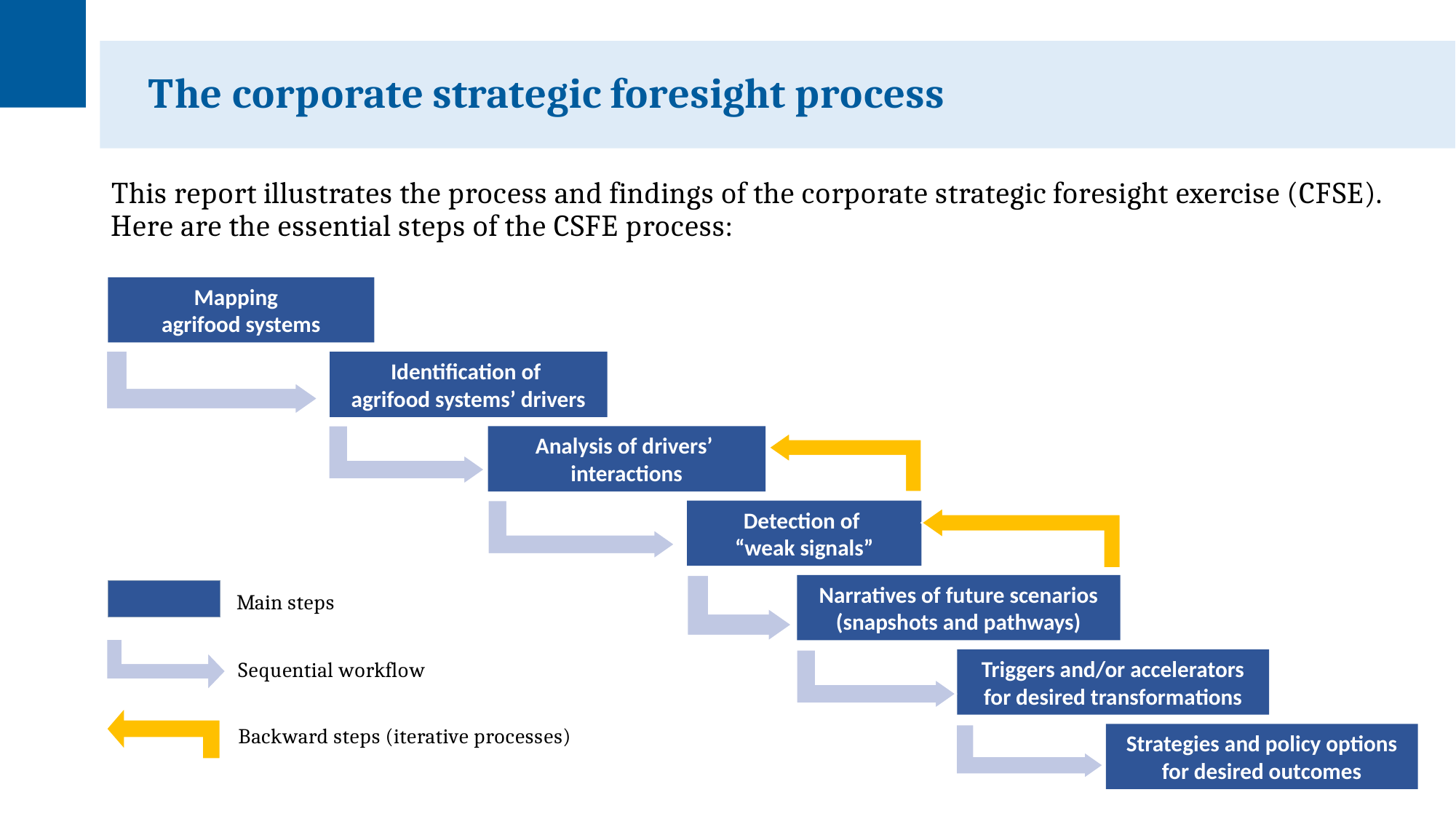

# The corporate strategic foresight process
This report illustrates the process and findings of the corporate strategic foresight exercise (CFSE). Here are the essential steps of the CSFE process:

Mapping
agrifood systems
Identification of
agrifood systems’ drivers

Analysis of drivers’
interactions

Detection of
“weak signals”

Narratives of future scenarios (snapshots and pathways)

Main steps

Triggers and/or accelerators for desired transformations
Sequential workflow

Backward steps (iterative processes)
Strategies and policy options for desired outcomes